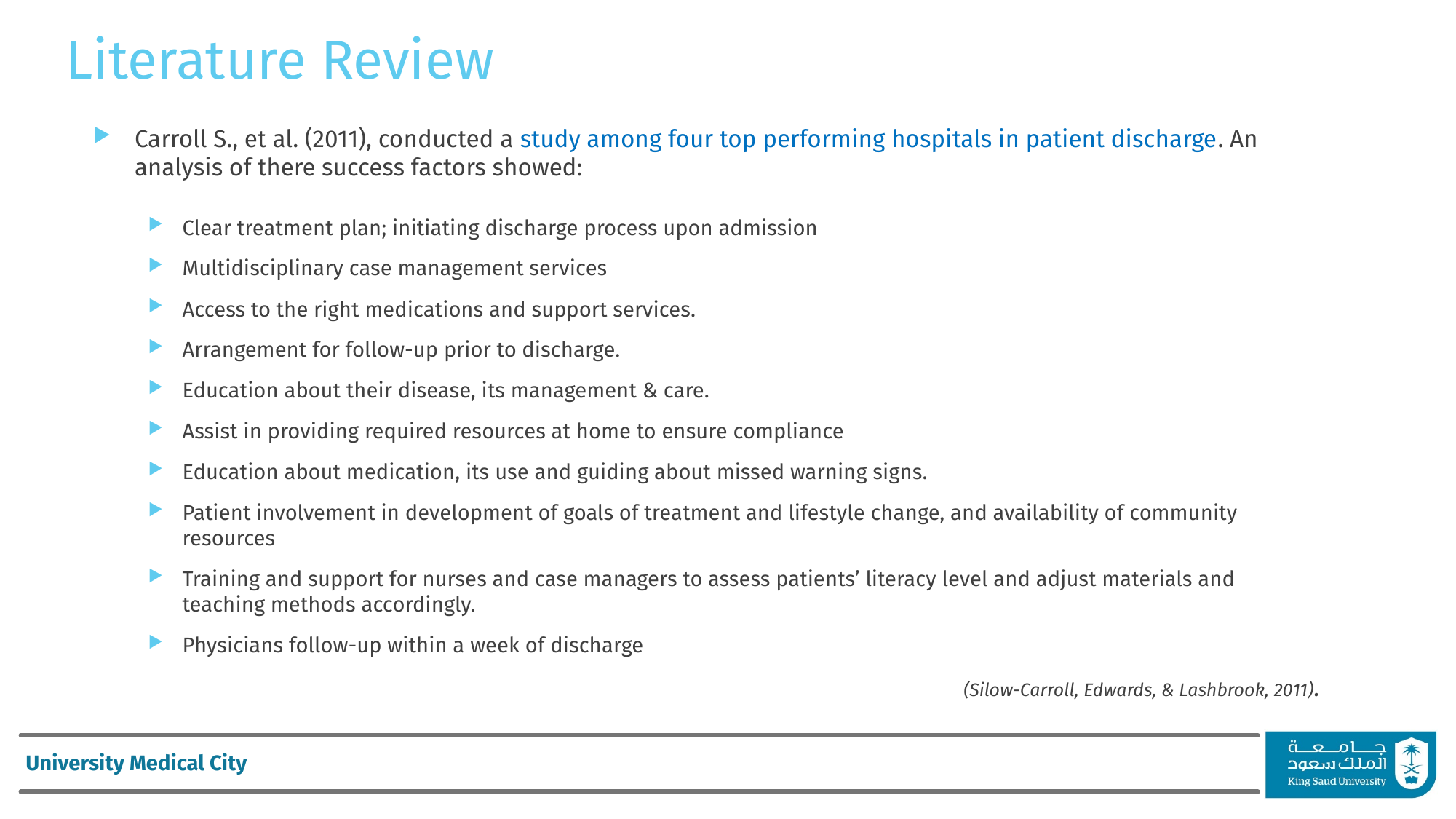

# Literature Review
Carroll S., et al. (2011), conducted a study among four top performing hospitals in patient discharge. An analysis of there success factors showed:
Clear treatment plan; initiating discharge process upon admission
Multidisciplinary case management services
Access to the right medications and support services.
Arrangement for follow-up prior to discharge.
Education about their disease, its management & care.
Assist in providing required resources at home to ensure compliance
Education about medication, its use and guiding about missed warning signs.
Patient involvement in development of goals of treatment and lifestyle change, and availability of community resources
Training and support for nurses and case managers to assess patients’ literacy level and adjust materials and teaching methods accordingly.
Physicians follow-up within a week of discharge
(Silow-Carroll, Edwards, & Lashbrook, 2011).